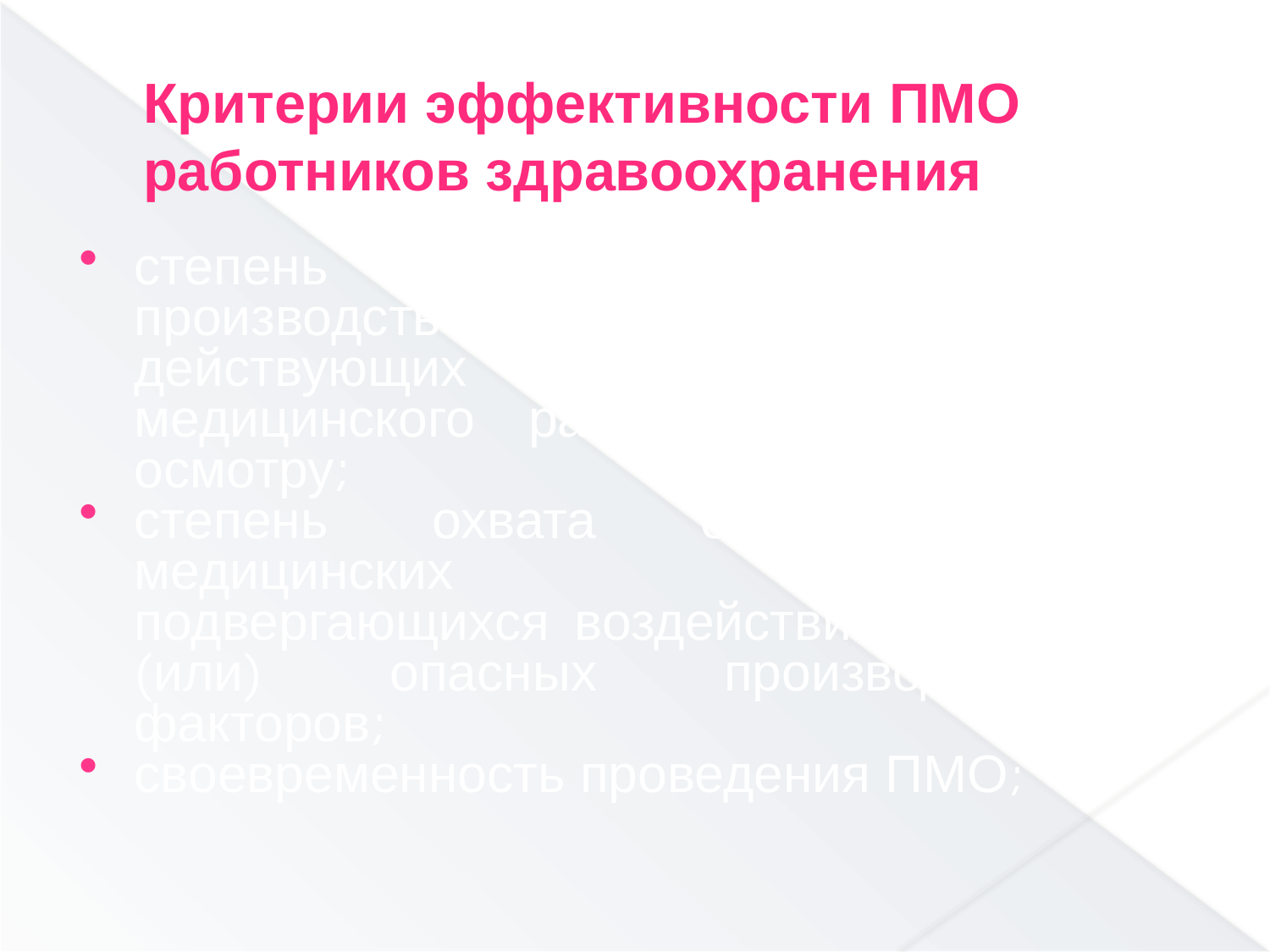

Критерии эффективности ПМО работников здравоохранения
степень учета всех вредных производственных факторов, действующих на рабочем месте медицинского работника, подлежащего осмотру;
степень охвата осмотрами всех медицинских работников, подвергающихся воздействию вредных и (или) опасных производственных факторов;
своевременность проведения ПМО;